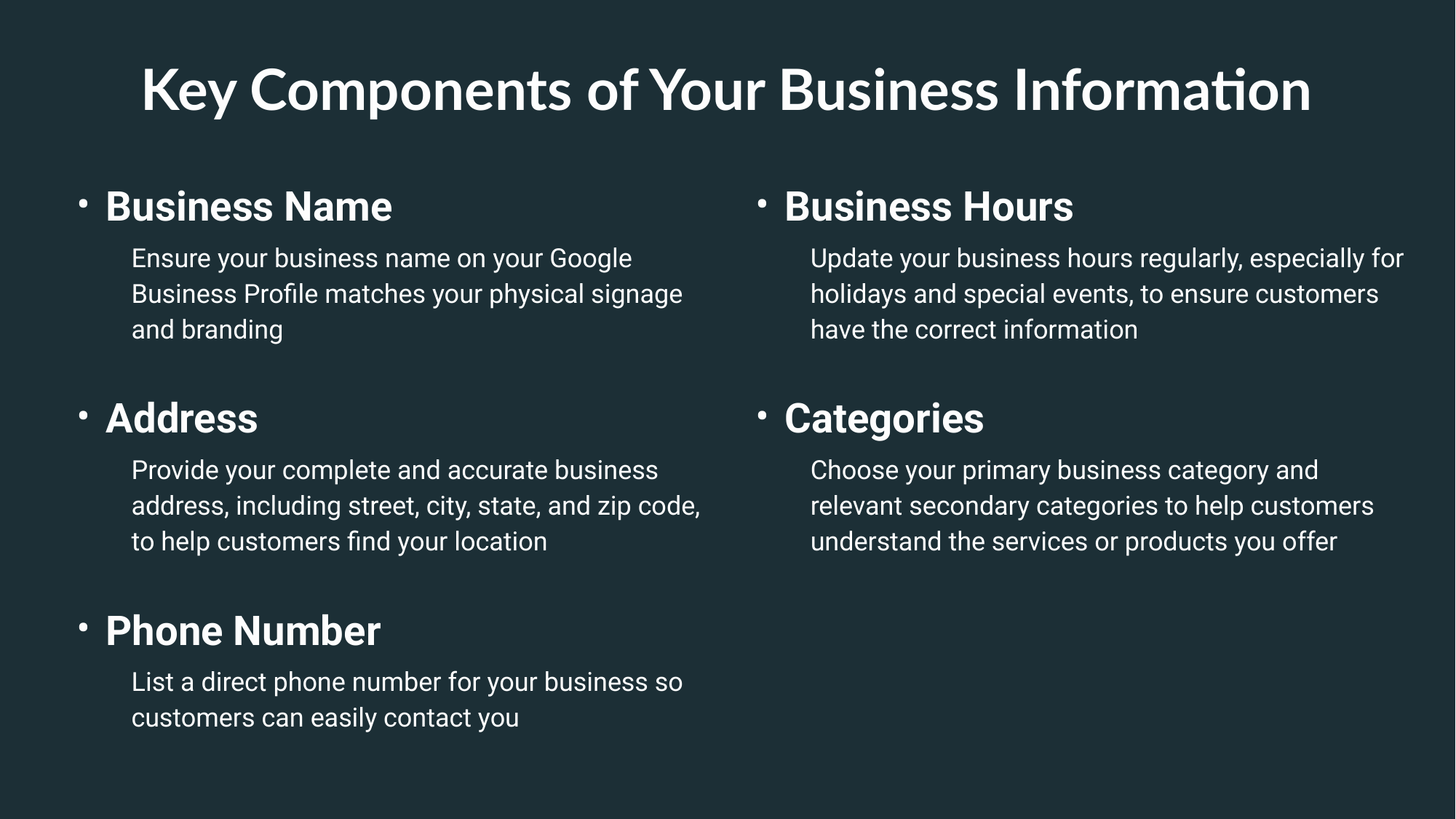

Key Components of Your Business Information
Business Name
Ensure your business name on your Google Business Profile matches your physical signage and branding
Address
Provide your complete and accurate business address, including street, city, state, and zip code, to help customers find your location
Phone Number
List a direct phone number for your business so customers can easily contact you
Business Hours
Update your business hours regularly, especially for holidays and special events, to ensure customers have the correct information
Categories
Choose your primary business category and relevant secondary categories to help customers understand the services or products you offer